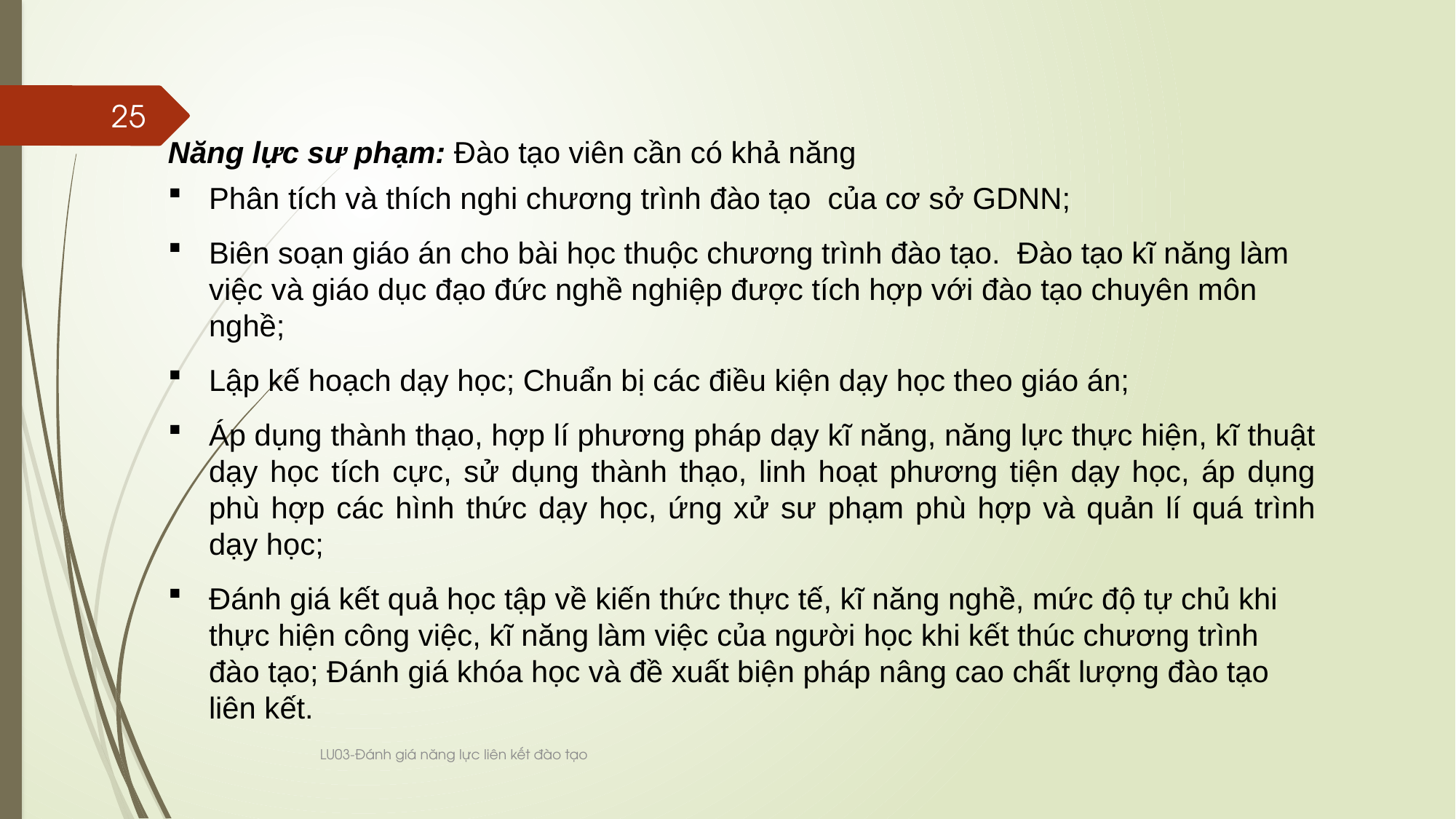

25
Năng lực sư phạm: Đào tạo viên cần có khả năng
Phân tích và thích nghi chương trình đào tạo  của cơ sở GDNN;
Biên soạn giáo án cho bài học thuộc chương trình đào tạo.  Đào tạo kĩ năng làm việc và giáo dục đạo đức nghề nghiệp được tích hợp với đào tạo chuyên môn nghề;
Lập kế hoạch dạy học; Chuẩn bị các điều kiện dạy học theo giáo án;
Áp dụng thành thạo, hợp lí phương pháp dạy kĩ năng, năng lực thực hiện, kĩ thuật dạy học tích cực, sử dụng thành thạo, linh hoạt phương tiện dạy học, áp dụng phù hợp các hình thức dạy học, ứng xử sư phạm phù hợp và quản lí quá trình dạy học;
Đánh giá kết quả học tập về kiến thức thực tế, kĩ năng nghề, mức độ tự chủ khi thực hiện công việc, kĩ năng làm việc của người học khi kết thúc chương trình đào tạo; Đánh giá khóa học và đề xuất biện pháp nâng cao chất lượng đào tạo liên kết.
LU03-Đánh giá năng lực liên kết đào tạo